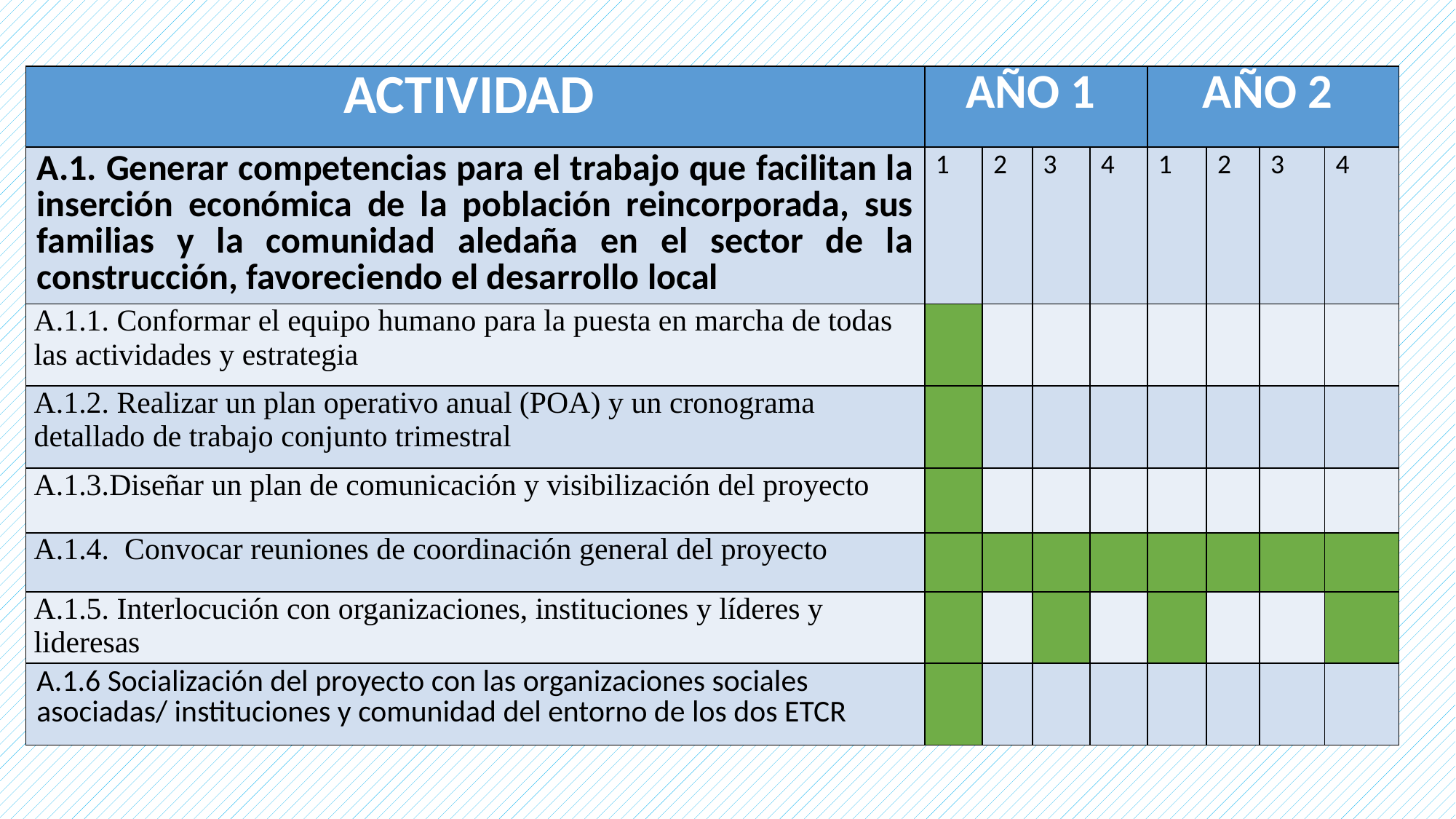

| ACTIVIDAD | AÑO 1 |  |  |  | AÑO 2 |  |  |  |
| --- | --- | --- | --- | --- | --- | --- | --- | --- |
| A.1. Generar competencias para el trabajo que facilitan la inserción económica de la población reincorporada, sus familias y la comunidad aledaña en el sector de la construcción, favoreciendo el desarrollo local | 1 | 2 | 3 | 4 | 1 | 2 | 3 | 4 |
| A.1.1. Conformar el equipo humano para la puesta en marcha de todas las actividades y estrategia |  |  |  |  |  |  |  |  |
| A.1.2. Realizar un plan operativo anual (POA) y un cronograma detallado de trabajo conjunto trimestral |  |  |  |  |  |  |  |  |
| A.1.3.Diseñar un plan de comunicación y visibilización del proyecto |  |  |  |  |  |  |  |  |
| A.1.4. Convocar reuniones de coordinación general del proyecto |  |  |  |  |  |  |  |  |
| A.1.5. Interlocución con organizaciones, instituciones y líderes y lideresas |  |  |  |  |  |  |  |  |
| A.1.6 Socialización del proyecto con las organizaciones sociales asociadas/ instituciones y comunidad del entorno de los dos ETCR |  |  |  |  |  |  |  |  |